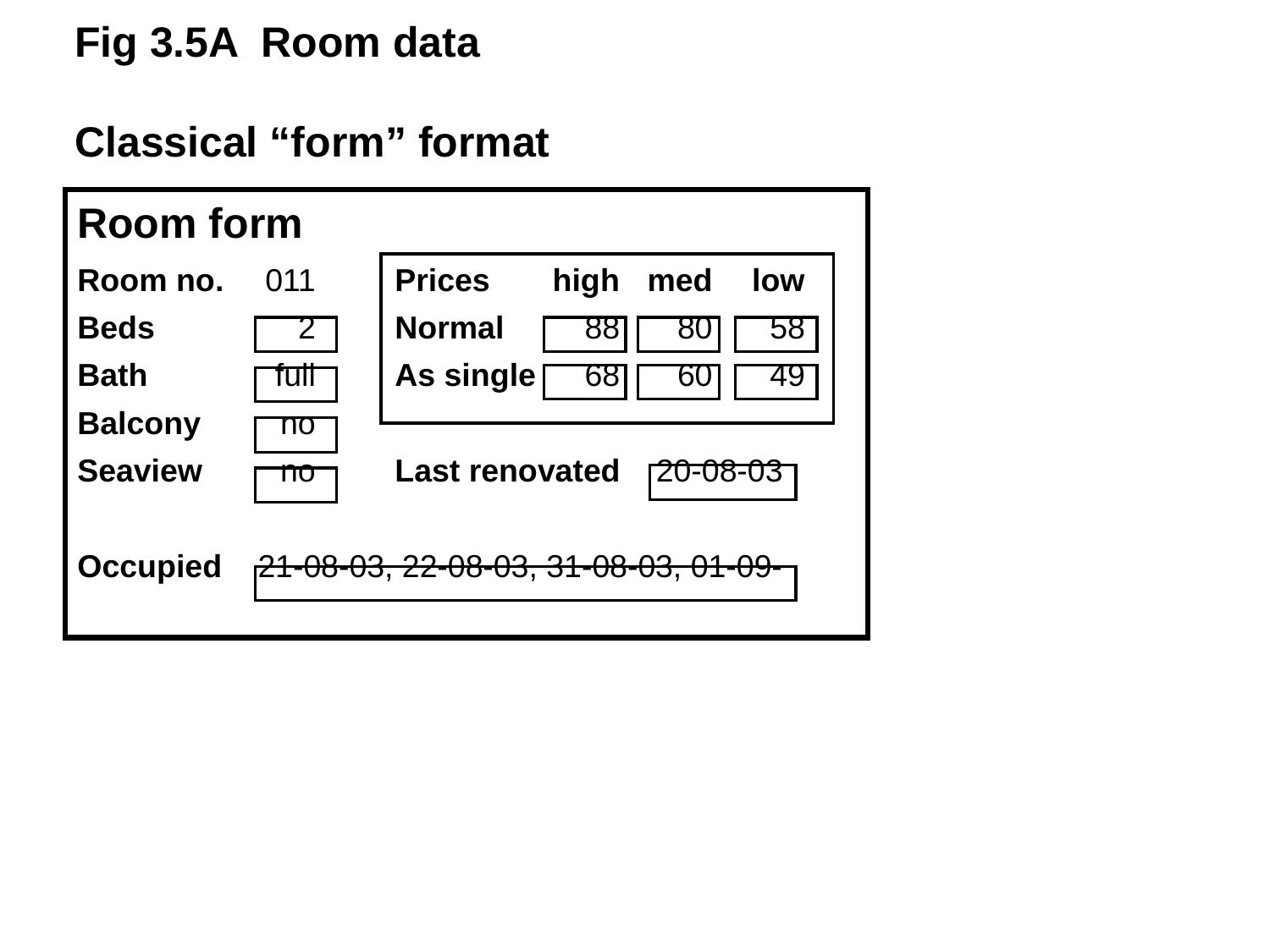

Fig 3.5A  Room data
Classical “form” format
Room form
Room no.	011	Prices	high	med	low
Beds	2	Normal	88	80	58
Bath	full	As single	68	60	49
Balcony	no
Seaview	no	Last renovated    	20-08-03

Occupied    	21-08-03, 22-08-03, 31-08-03, 01-09-